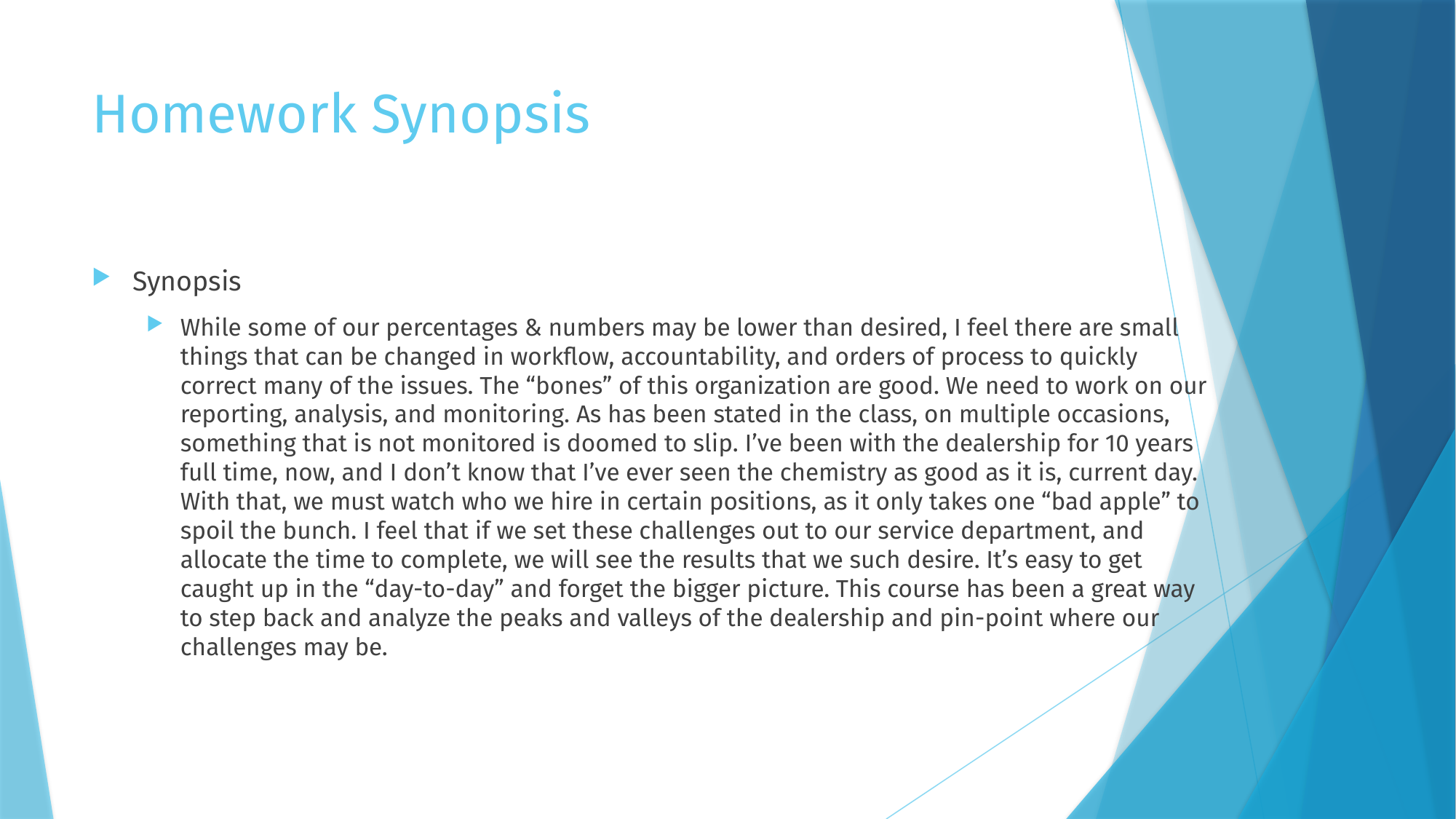

# Homework Synopsis
Synopsis
While some of our percentages & numbers may be lower than desired, I feel there are small things that can be changed in workflow, accountability, and orders of process to quickly correct many of the issues. The “bones” of this organization are good. We need to work on our reporting, analysis, and monitoring. As has been stated in the class, on multiple occasions, something that is not monitored is doomed to slip. I’ve been with the dealership for 10 years full time, now, and I don’t know that I’ve ever seen the chemistry as good as it is, current day. With that, we must watch who we hire in certain positions, as it only takes one “bad apple” to spoil the bunch. I feel that if we set these challenges out to our service department, and allocate the time to complete, we will see the results that we such desire. It’s easy to get caught up in the “day-to-day” and forget the bigger picture. This course has been a great way to step back and analyze the peaks and valleys of the dealership and pin-point where our challenges may be.